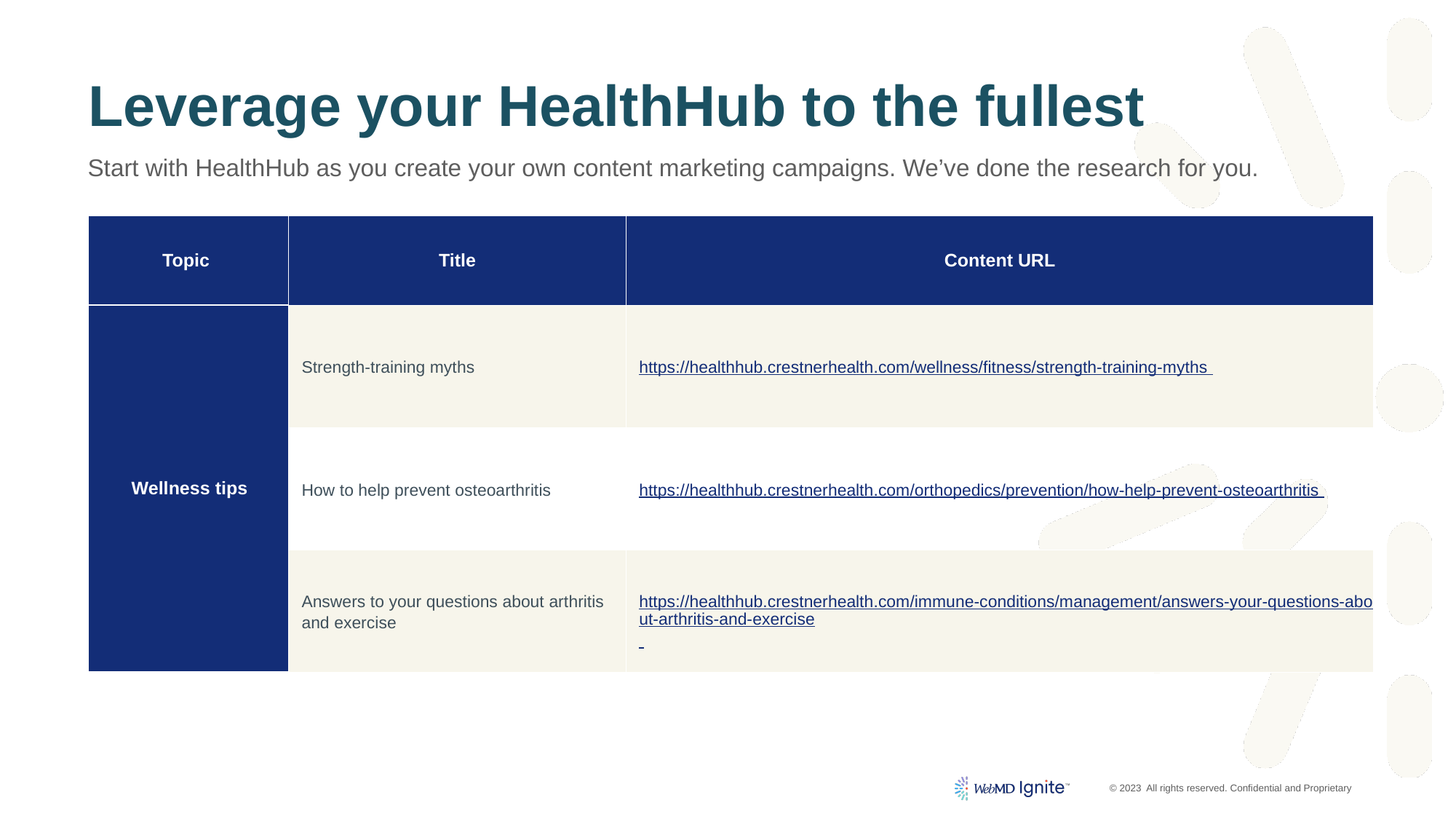

# Leverage your HealthHub to the fullest
Start with HealthHub as you create your own content marketing campaigns. We’ve done the research for you.
| Topic | Title | Content URL |
| --- | --- | --- |
| Wellness tips | Strength-training myths | https://healthhub.crestnerhealth.com/wellness/fitness/strength-training-myths |
|  | How to help prevent osteoarthritis | https://healthhub.crestnerhealth.com/orthopedics/prevention/how-help-prevent-osteoarthritis |
|  | Answers to your questions about arthritis and exercise | https://healthhub.crestnerhealth.com/immune-conditions/management/answers-your-questions-about-arthritis-and-exercise |